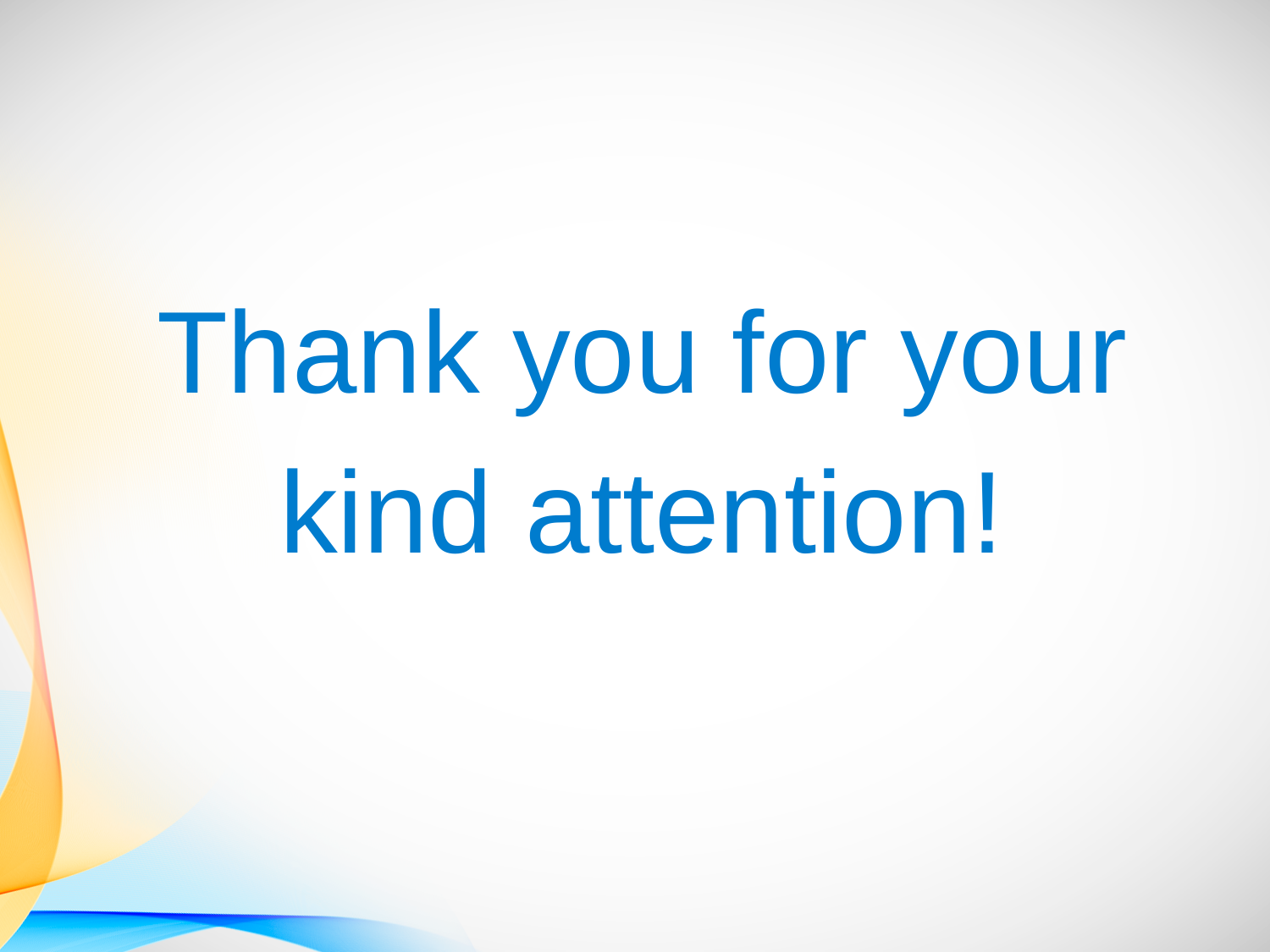

#

Thank you for your kind attention!